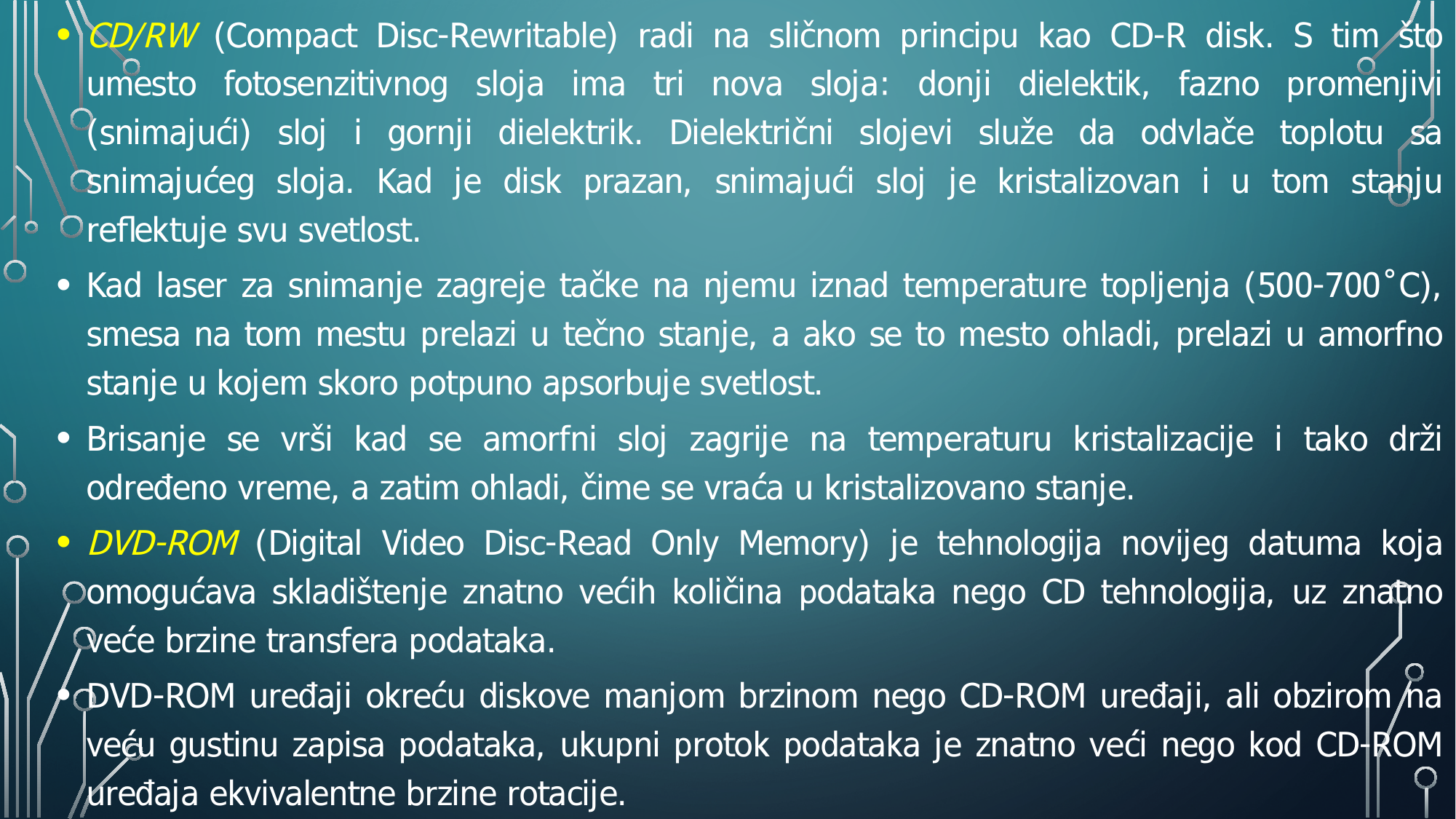

CD/RW (Compact Disc-Rewritable) radi na sličnom principu kao CD-R disk. S tim što umesto fotosenzitivnog sloja ima tri nova sloja: donji dielektik, fazno promenjivi (snimajući) sloj i gornji dielektrik. Dielektrični slojevi služe da odvlače toplotu sa snimajućeg sloja. Kad je disk prazan, snimajući sloj je kristalizovan i u tom stanju reflektuje svu svetlost.
Kad laser za snimanje zagreje tačke na njemu iznad temperature topljenja (500-700˚C), smesa na tom mestu prelazi u tečno stanje, a ako se to mesto ohladi, prelazi u amorfno stanje u kojem skoro potpuno apsorbuje svetlost.
Brisanje se vrši kad se amorfni sloj zagrije na temperaturu kristalizacije i tako drži određeno vreme, a zatim ohladi, čime se vraća u kristalizovano stanje.
DVD-ROM (Digital Video Disc-Read Only Memory) je tehnologija novijeg datuma koja omogućava skladištenje znatno većih količina podataka nego CD tehnologija, uz znatno veće brzine transfera podataka.
DVD-ROM uređaji okreću diskove manjom brzinom nego CD-ROM uređaji, ali obzirom na veću gustinu zapisa podataka, ukupni protok podataka je znatno veći nego kod CD-ROM uređaja ekvivalentne brzine rotacije.